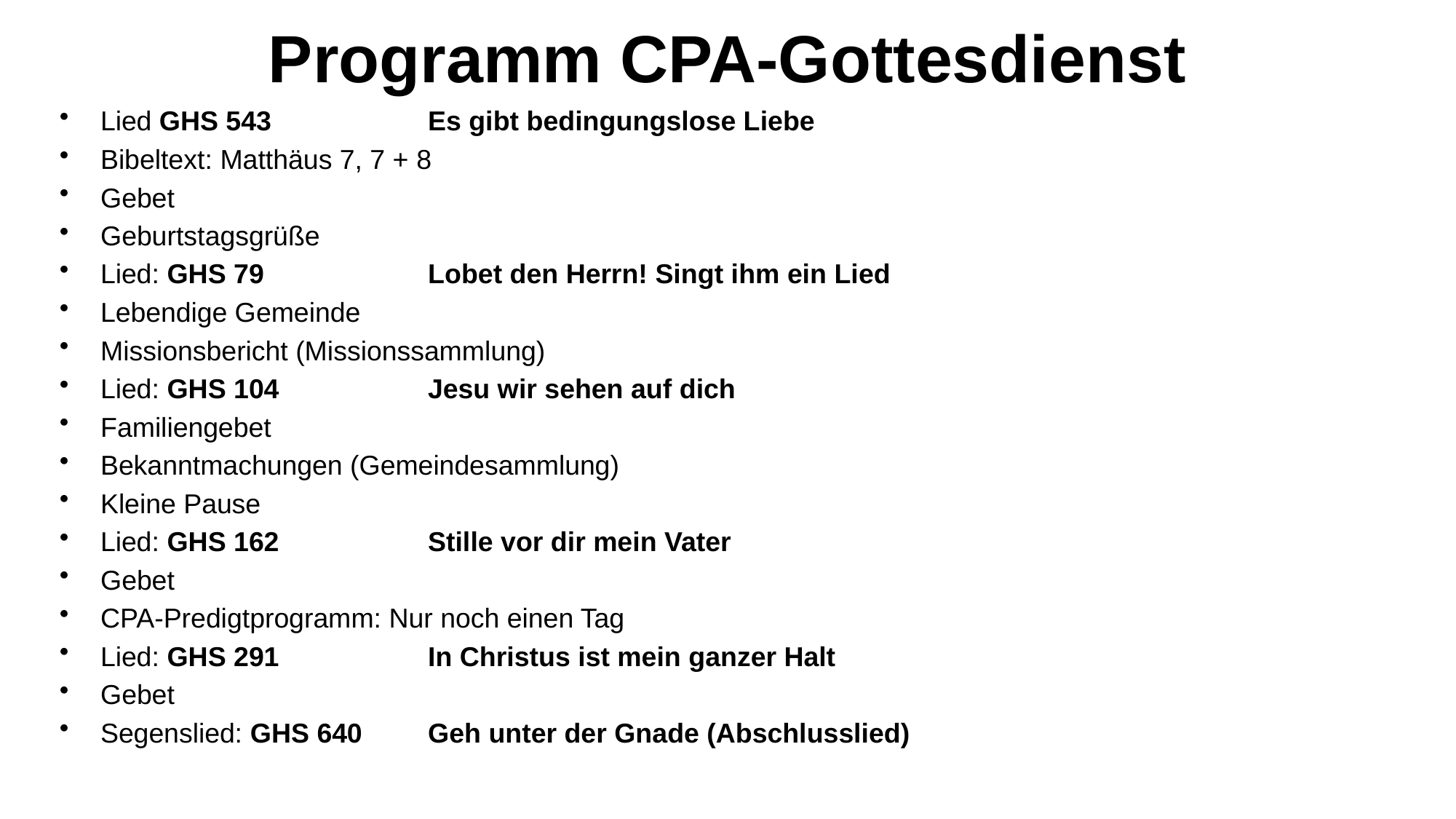

# Programm CPA-Gottesdienst
Lied GHS 543 		Es gibt bedingungslose Liebe
Bibeltext: Matthäus 7, 7 + 8
Gebet
Geburtstagsgrüße
Lied: GHS 79 		Lobet den Herrn! Singt ihm ein Lied
Lebendige Gemeinde
Missionsbericht (Missionssammlung)
Lied: GHS 104 		Jesu wir sehen auf dich
Familiengebet
Bekanntmachungen (Gemeindesammlung)
Kleine Pause
Lied: GHS 162 		Stille vor dir mein Vater
Gebet
CPA-Predigtprogramm: Nur noch einen Tag
Lied: GHS 291 		In Christus ist mein ganzer Halt
Gebet
Segenslied: GHS 640	Geh unter der Gnade (Abschlusslied)